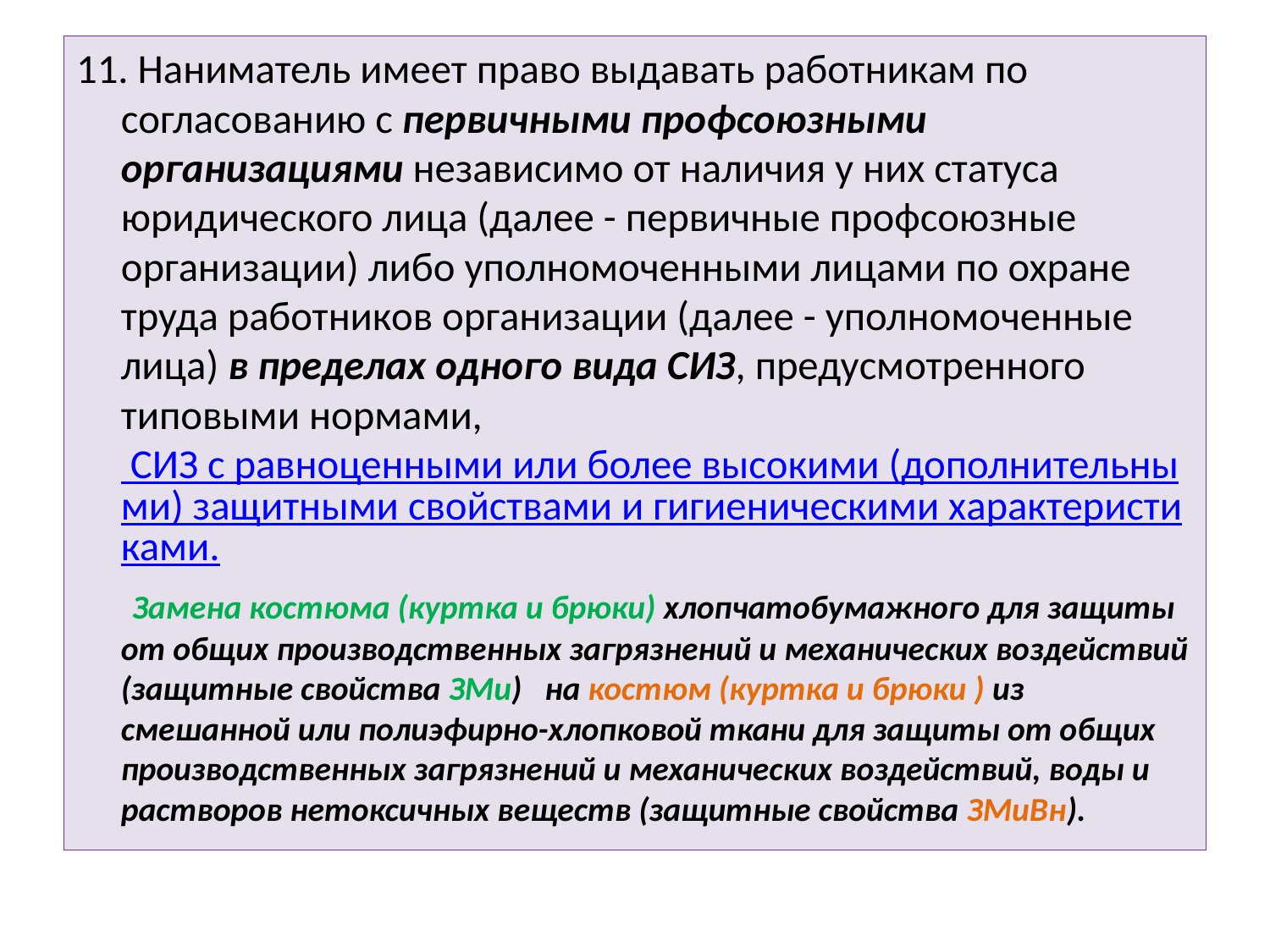

11. Наниматель имеет право выдавать работникам по согласованию с первичными профсоюзными организациями независимо от наличия у них статуса юридического лица (далее - первичные профсоюзные организации) либо уполномоченными лицами по охране труда работников организации (далее - уполномоченные лица) в пределах одного вида СИЗ, предусмотренного типовыми нормами, СИЗ с равноценными или более высокими (дополнительными) защитными свойствами и гигиеническими характеристиками.
      Замена костюма (куртка и брюки) хлопчатобумажного для защиты от общих производственных загрязнений и механических воздействий (защитные свойства ЗМи)   на костюм (куртка и брюки ) из смешанной или полиэфирно-хлопковой ткани для защиты от общих производственных загрязнений и механических воздействий, воды и растворов нетоксичных веществ (защитные свойства ЗМиВн).